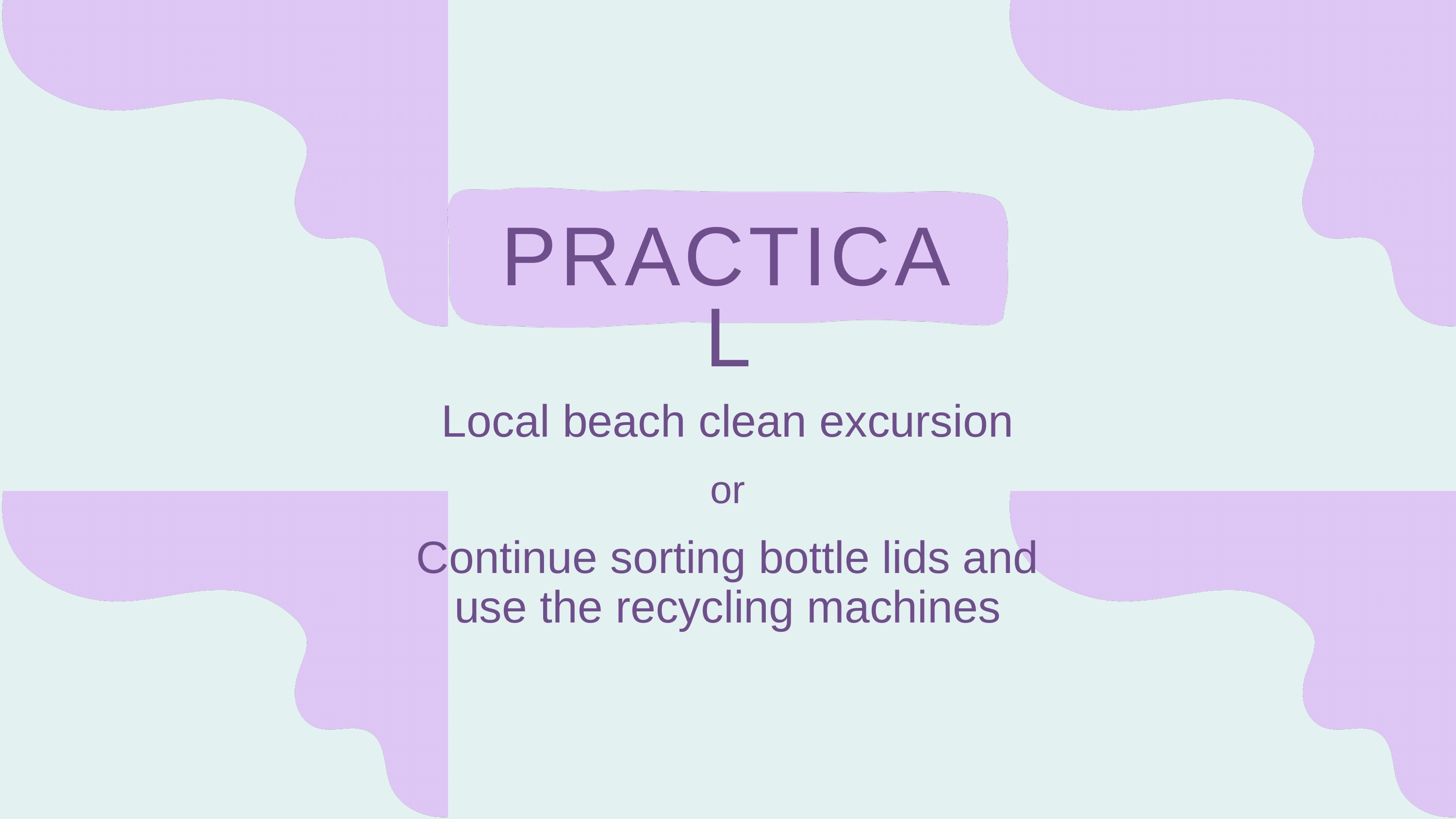

PRACTICAL
Local beach clean excursion
or

Continue sorting bottle lids and use the recycling machines